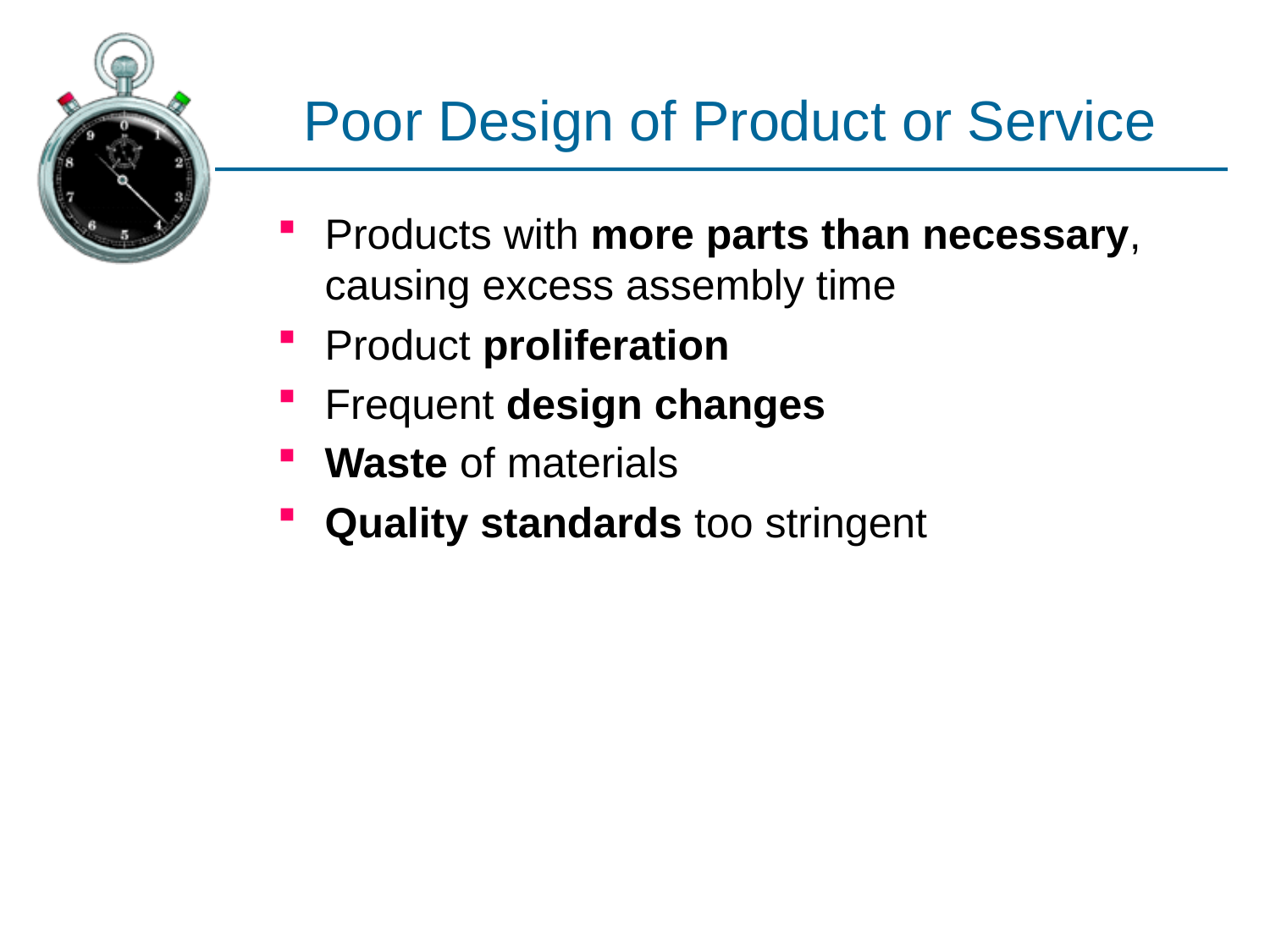

# Poor Design of Product or Service
Products with more parts than necessary, causing excess assembly time
Product proliferation
Frequent design changes
Waste of materials
Quality standards too stringent